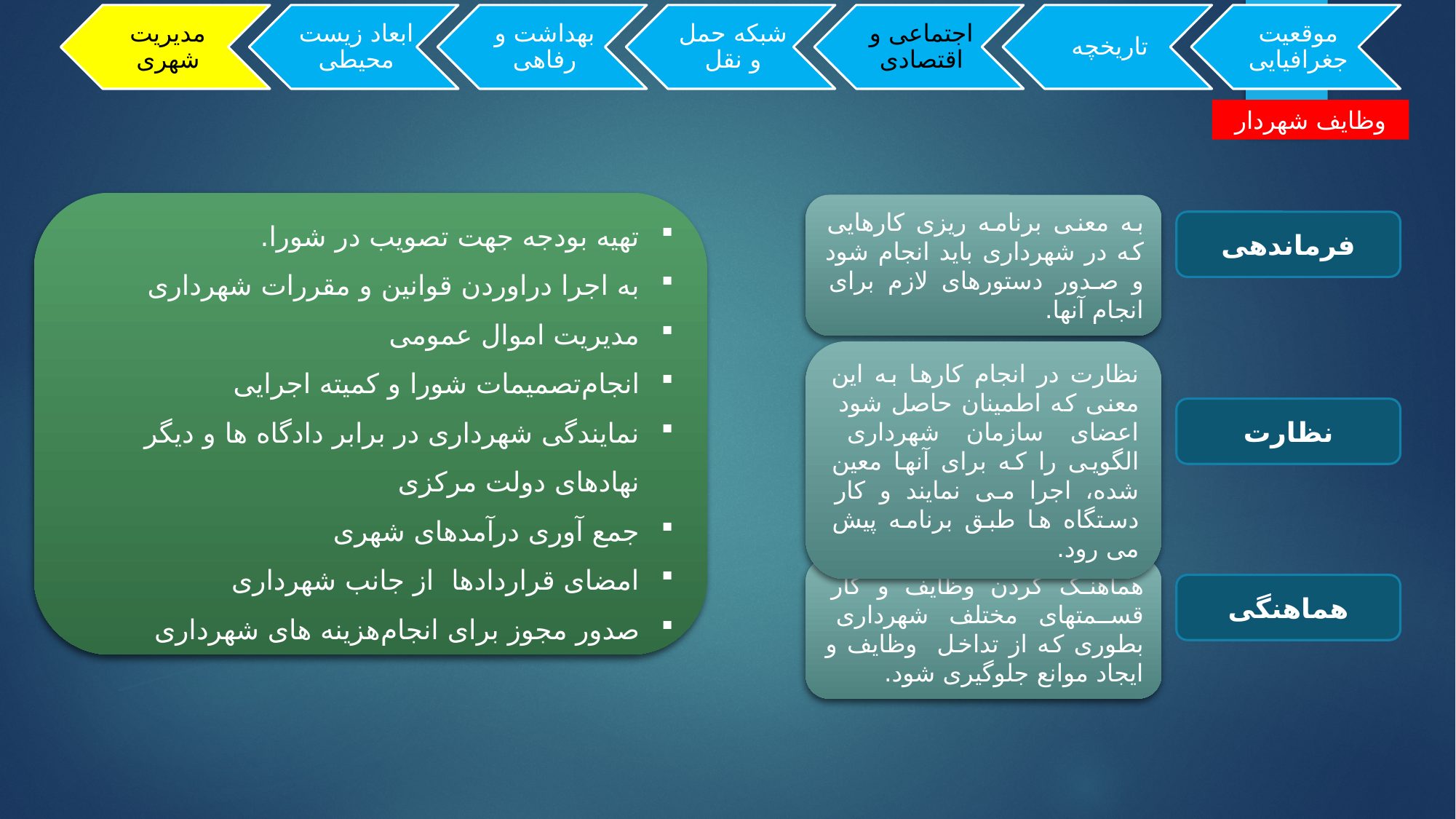

موقعیت جغرافیایی
تاریخچه
اجتماعی و اقتصادی
شبکه حمل و نقل
بهداشت و رفاهی
ابعاد زیست محیطی
مدیریت شهری
وظایف شهردار
تهیه بودجه جهت تصویب در شورا.
به اجرا دراوردن قوانین و مقررات شهرداری
مدیریت اموال عمومی
انجام‌تصمیمات شورا و کمیته اجرایی
نمایندگی شهرداری در برابر دادگاه ها و دیگر نهادهای دولت مرکزی
جمع آوری درآمدهای شهری
امضای قراردادها  از جانب شهرداری
صدور مجوز‌ برای انجام‌هزینه های شهرداری
به معنی برنامه ریزی کارهایی که در شهرداری باید انجام شود و صدور دستورهای لازم برای انجام آنها.
فرماندهی
نظارت در انجام کارها به این معنی که اطمینان حاصل شود  اعضای سازمان شهرداری الگویی را که برای آنها معین شده، اجرا می نمایند و کار دستگاه ها طبق برنامه پیش می رود.
نظارت
هماهنگ کردن وظایف و کار قسمتهای مختلف شهرداری بطوری که از تداخل  وظایف و ایجاد موانع جلوگیری شود.
هماهنگی